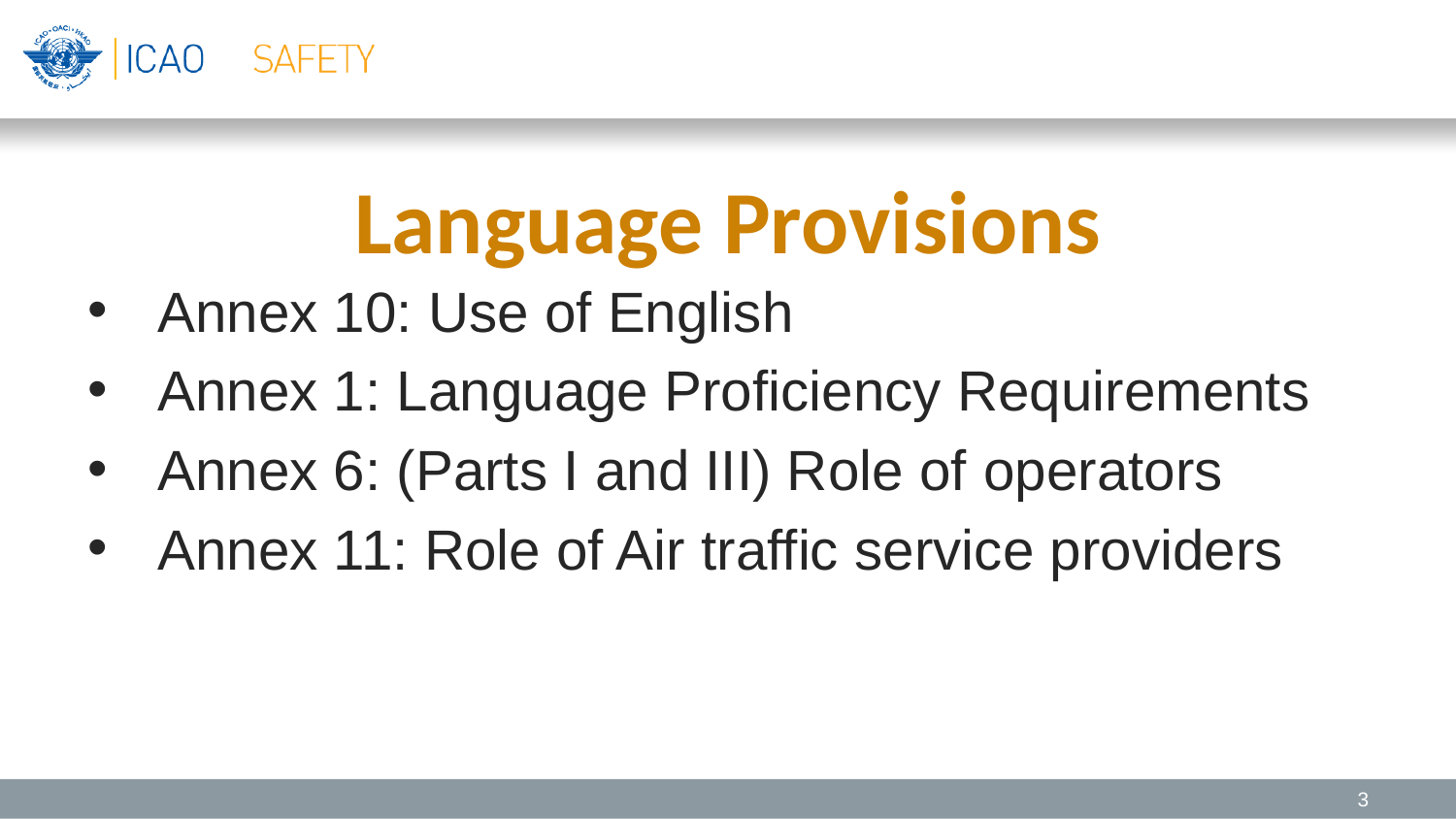

# Language Provisions
 Annex 10: Use of English
 Annex 1: Language Proficiency Requirements
 Annex 6: (Parts I and III) Role of operators
 Annex 11: Role of Air traffic service providers
3